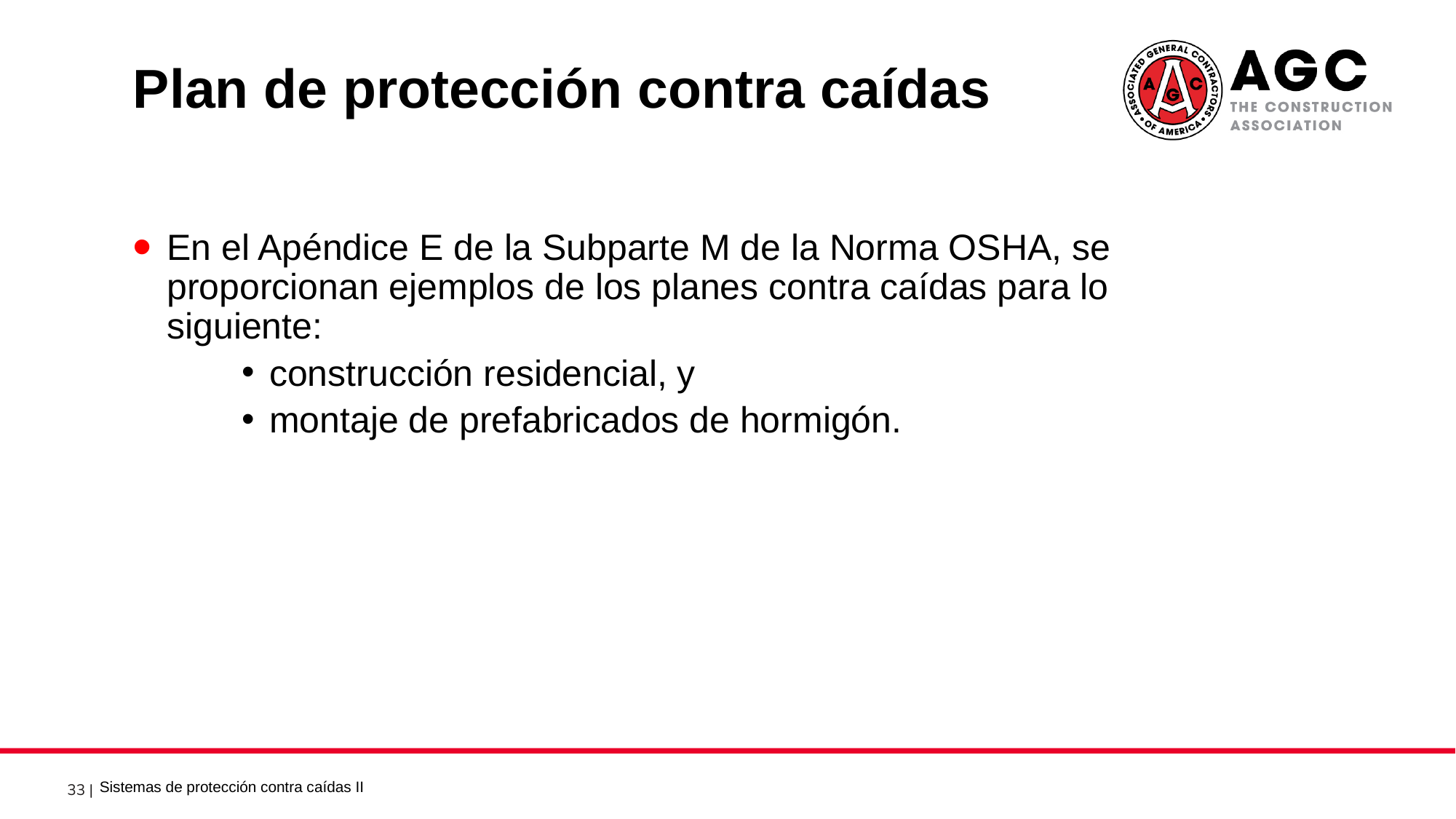

Plan de protección contra caídas 5
En el Apéndice E de la Subparte M de la Norma OSHA, se proporcionan ejemplos de los planes contra caídas para lo siguiente:
construcción residencial, y
montaje de prefabricados de hormigón.
Sistemas de protección contra caídas II